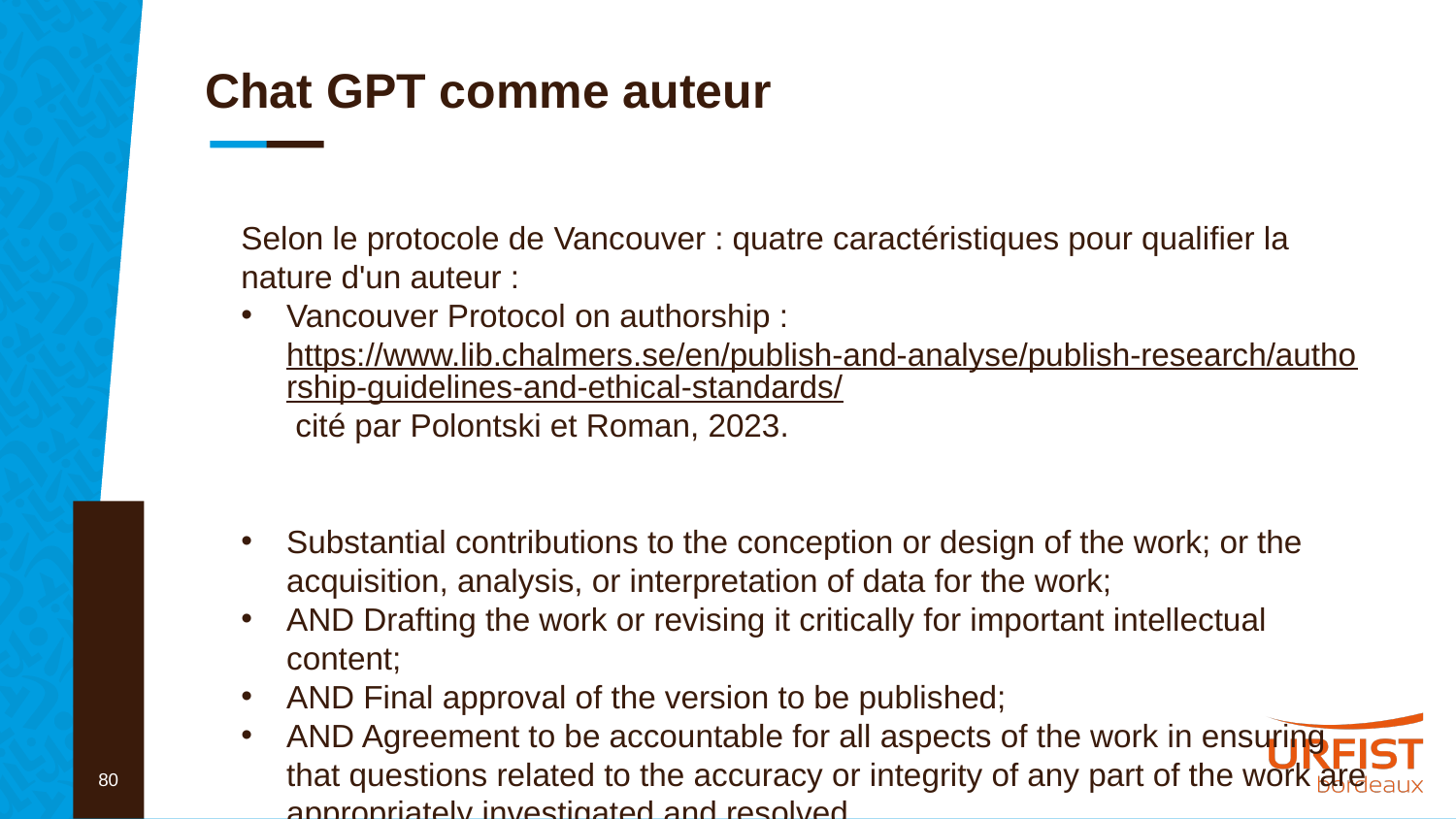

# Chat GPT comme auteur
Selon le protocole de Vancouver : quatre caractéristiques pour qualifier la nature d'un auteur :
Vancouver Protocol on authorship : https://www.lib.chalmers.se/en/publish-and-analyse/publish-research/authorship-guidelines-and-ethical-standards/ cité par Polontski et Roman, 2023.

Substantial contributions to the conception or design of the work; or the acquisition, analysis, or interpretation of data for the work;
AND Drafting the work or revising it critically for important intellectual content;
AND Final approval of the version to be published;
AND Agreement to be accountable for all aspects of the work in ensuring that questions related to the accuracy or integrity of any part of the work are appropriately investigated and resolved.

80